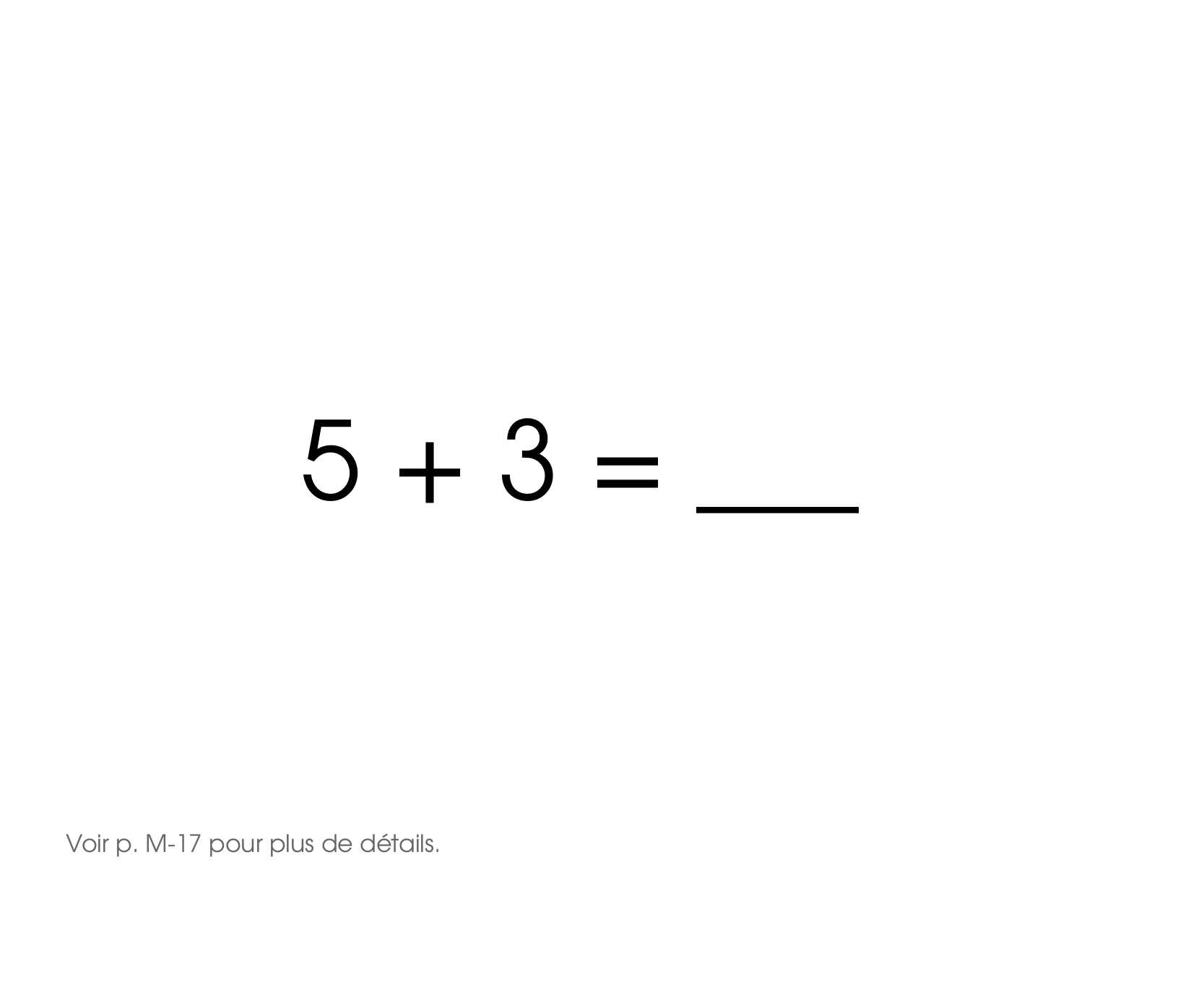

5 + 3 = ___
Voir p. M-17 pour plus de détails.